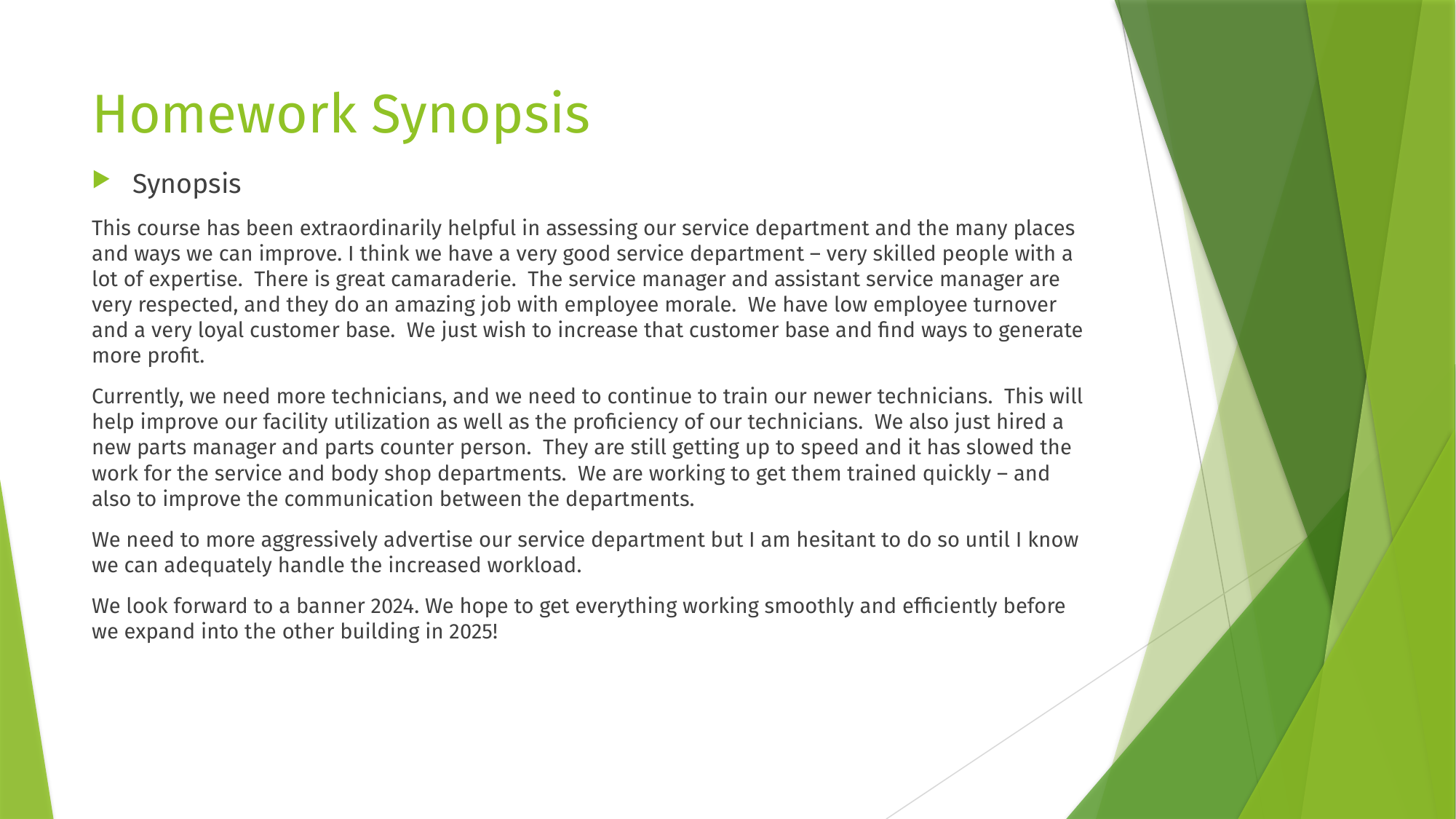

# Homework Synopsis
Synopsis
This course has been extraordinarily helpful in assessing our service department and the many places and ways we can improve. I think we have a very good service department – very skilled people with a lot of expertise.  There is great camaraderie.  The service manager and assistant service manager are very respected, and they do an amazing job with employee morale.  We have low employee turnover and a very loyal customer base.  We just wish to increase that customer base and find ways to generate more profit.
Currently, we need more technicians, and we need to continue to train our newer technicians.  This will help improve our facility utilization as well as the proficiency of our technicians.  We also just hired a new parts manager and parts counter person.  They are still getting up to speed and it has slowed the work for the service and body shop departments.  We are working to get them trained quickly – and also to improve the communication between the departments.
We need to more aggressively advertise our service department but I am hesitant to do so until I know we can adequately handle the increased workload.
We look forward to a banner 2024. We hope to get everything working smoothly and efficiently before we expand into the other building in 2025!